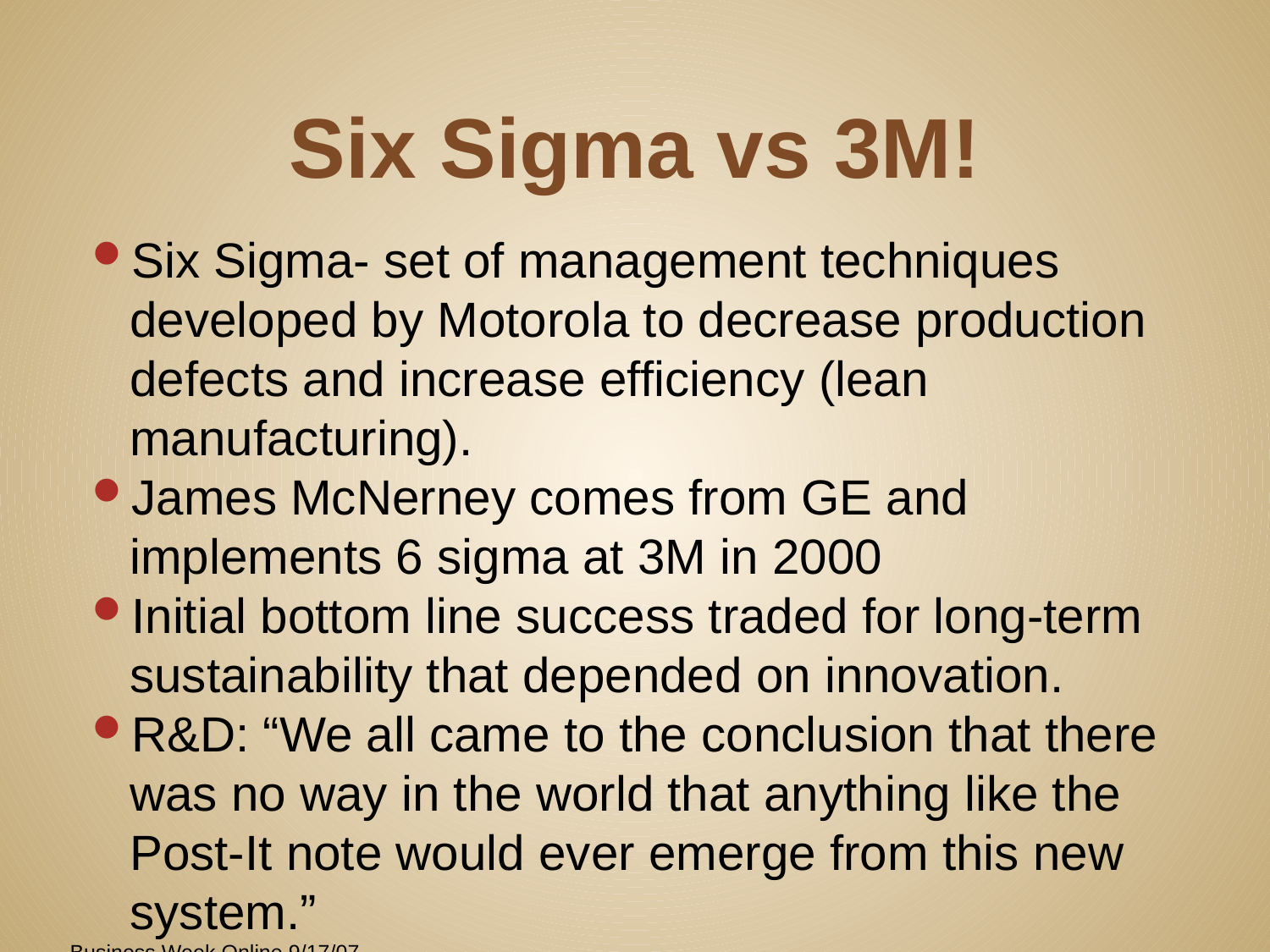

# Six Sigma vs 3M!
Six Sigma- set of management techniques developed by Motorola to decrease production defects and increase efficiency (lean manufacturing).
James McNerney comes from GE and implements 6 sigma at 3M in 2000
Initial bottom line success traded for long-term sustainability that depended on innovation.
R&D: “We all came to the conclusion that there was no way in the world that anything like the Post-It note would ever emerge from this new system.”
Business Week Online 9/17/07